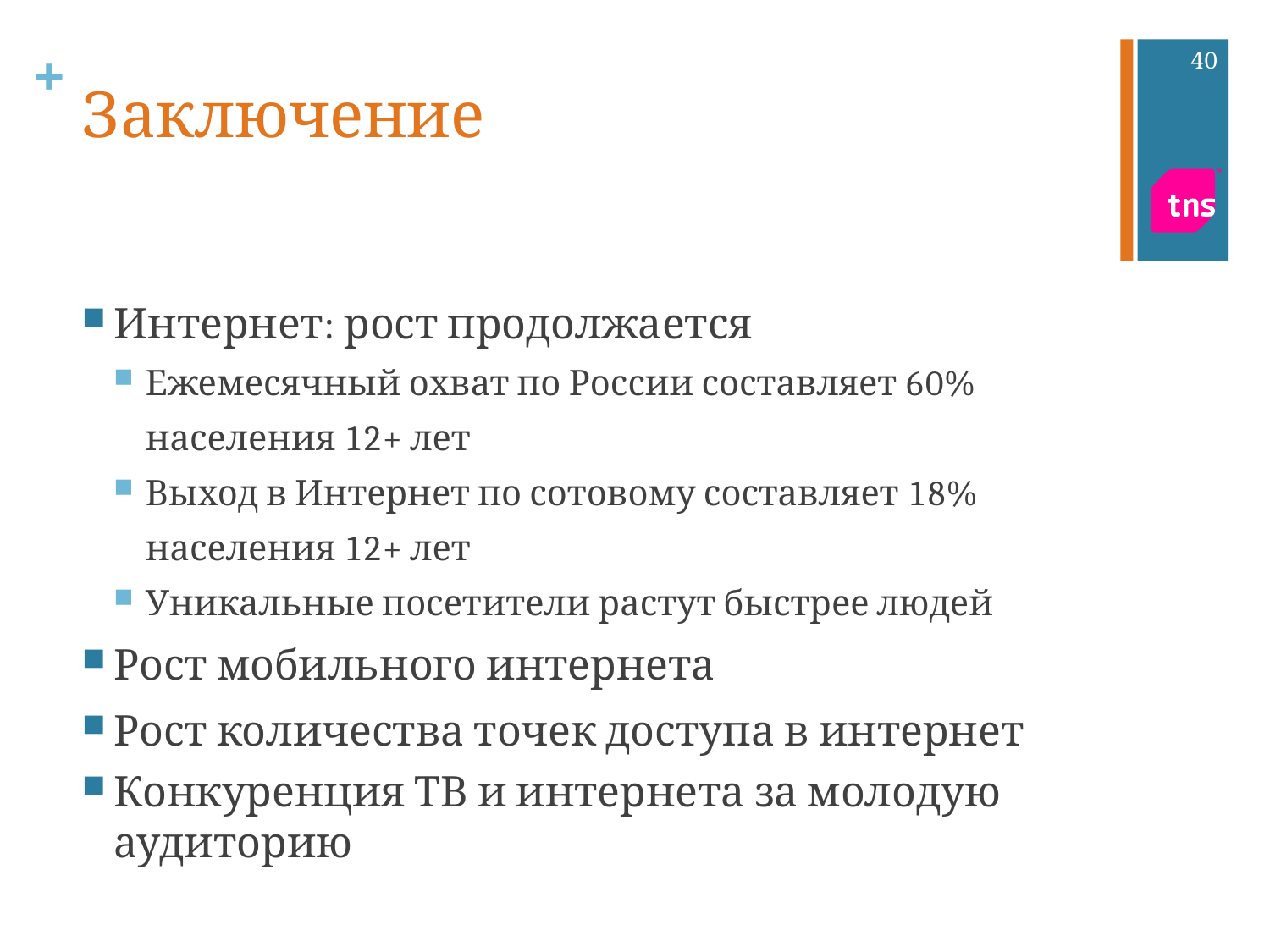

# Заключение
40
Интернет: рост продолжается
Ежемесячный охват по России составляет 60% населения 12+ лет
Выход в Интернет по сотовому составляет 18% населения 12+ лет
Уникальные посетители растут быстрее людей
Рост мобильного интернета
Рост количества точек доступа в интернет
Конкуренция ТВ и интернета за молодую аудиторию